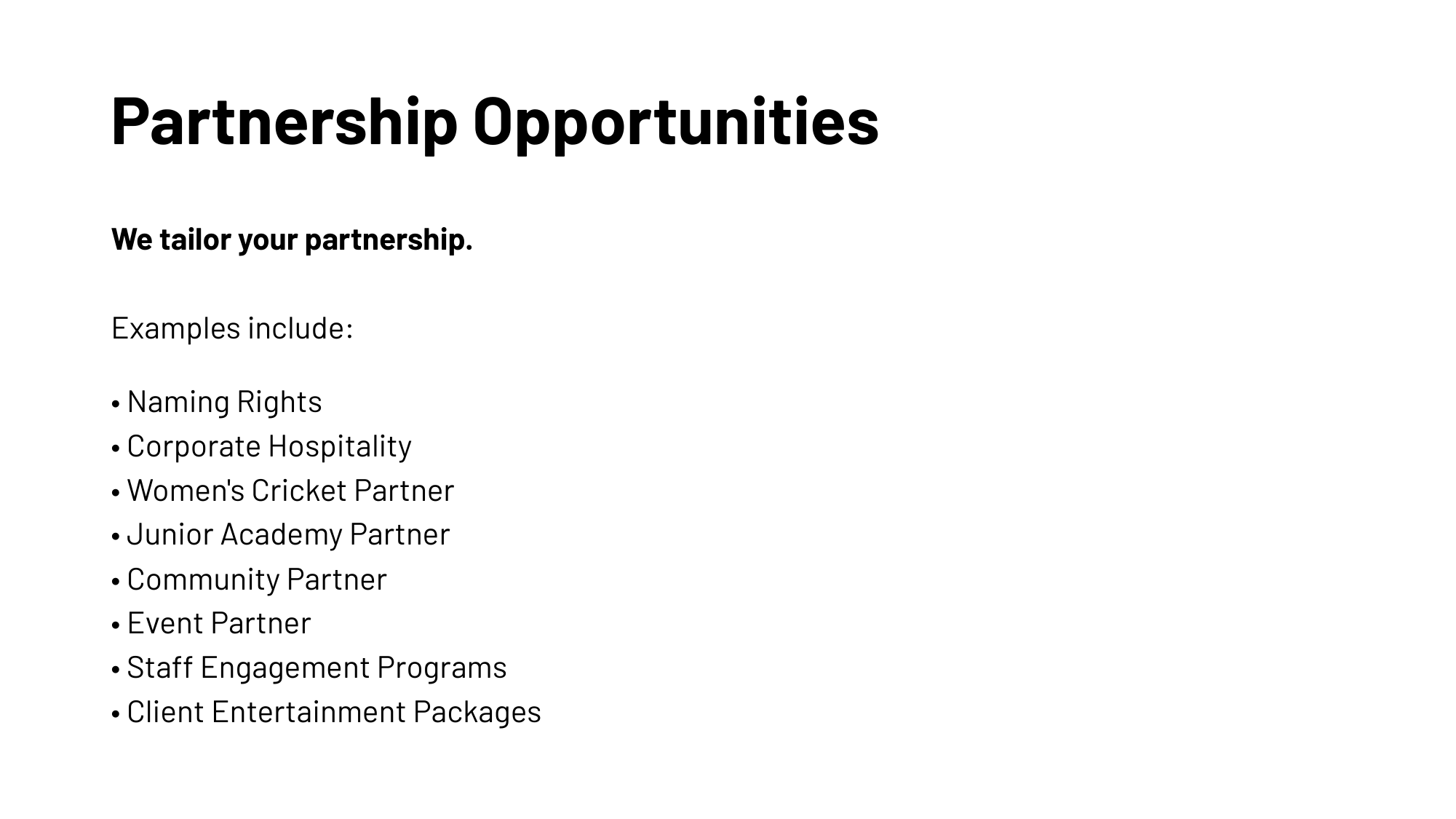

# Partnership Opportunities
We tailor your partnership.

Examples include:

• Naming Rights
• Corporate Hospitality
• Women's Cricket Partner
• Junior Academy Partner
• Community Partner
• Event Partner
• Staff Engagement Programs
• Client Entertainment Packages